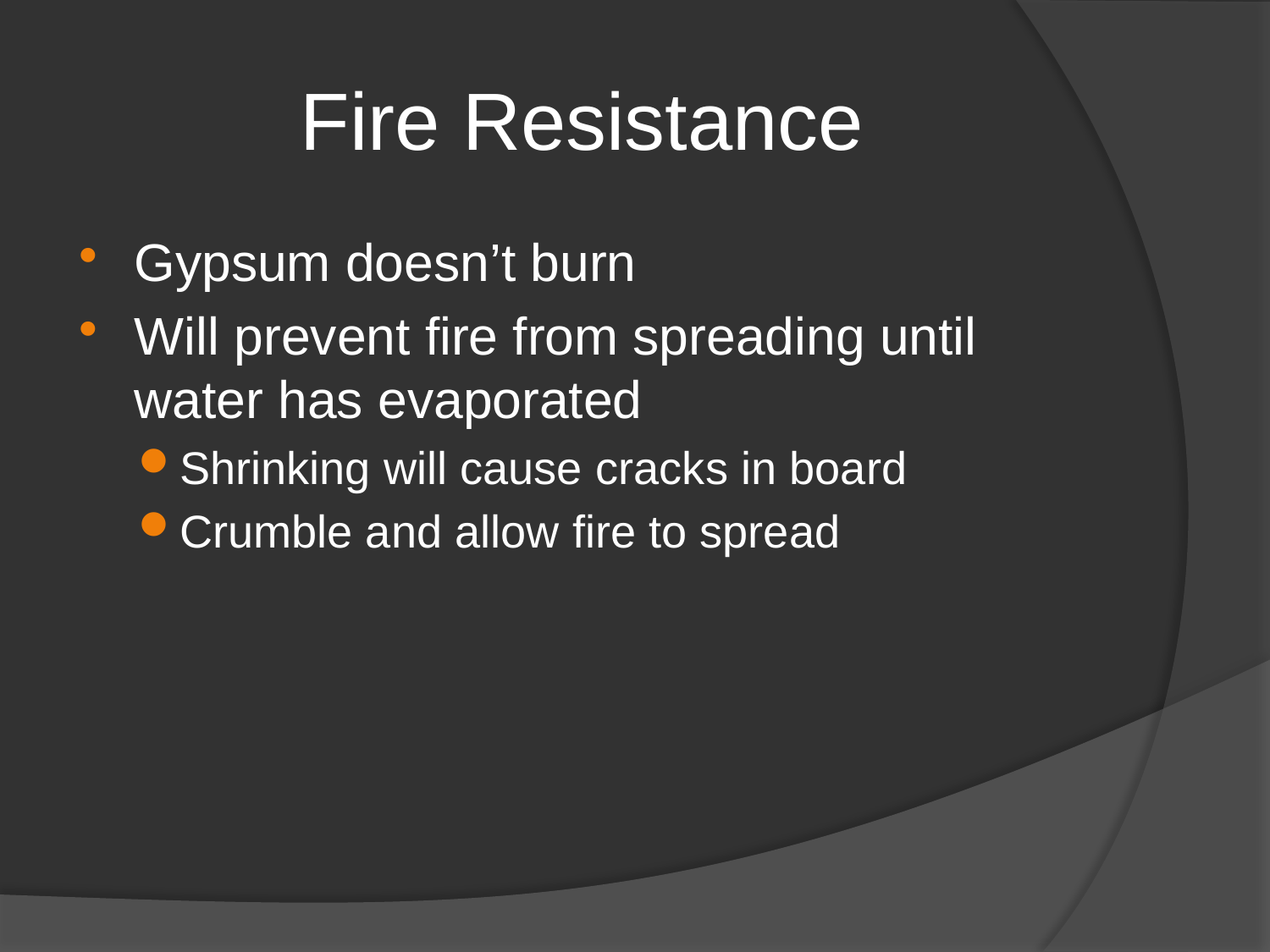

# Fire Resistance
Gypsum doesn’t burn
Will prevent fire from spreading until water has evaporated
Shrinking will cause cracks in board
Crumble and allow fire to spread